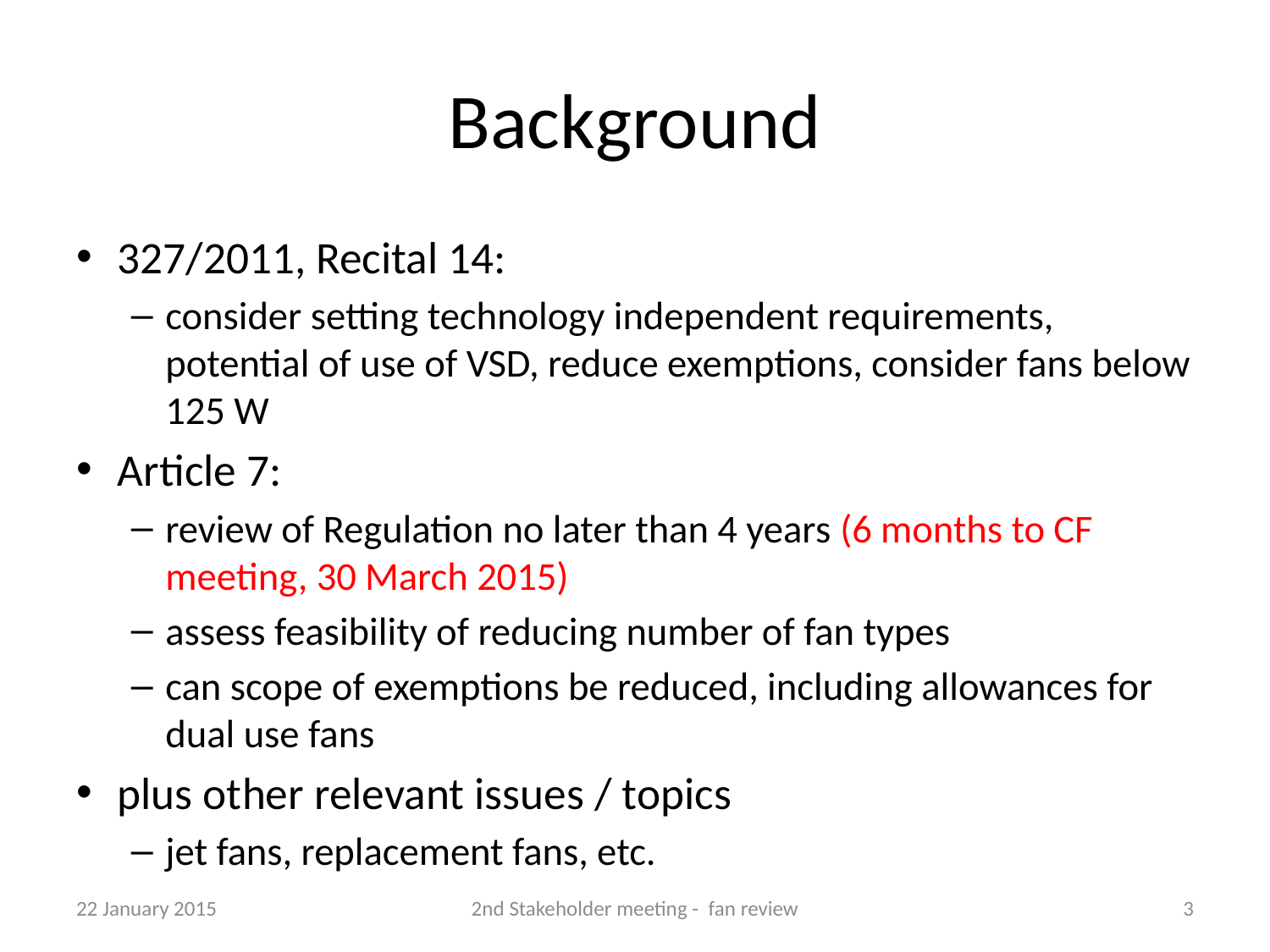

# Background
327/2011, Recital 14:
consider setting technology independent requirements, potential of use of VSD, reduce exemptions, consider fans below 125 W
Article 7:
review of Regulation no later than 4 years (6 months to CF meeting, 30 March 2015)
assess feasibility of reducing number of fan types
can scope of exemptions be reduced, including allowances for dual use fans
plus other relevant issues / topics
jet fans, replacement fans, etc.
22 January 2015
2nd Stakeholder meeting -  fan review
3